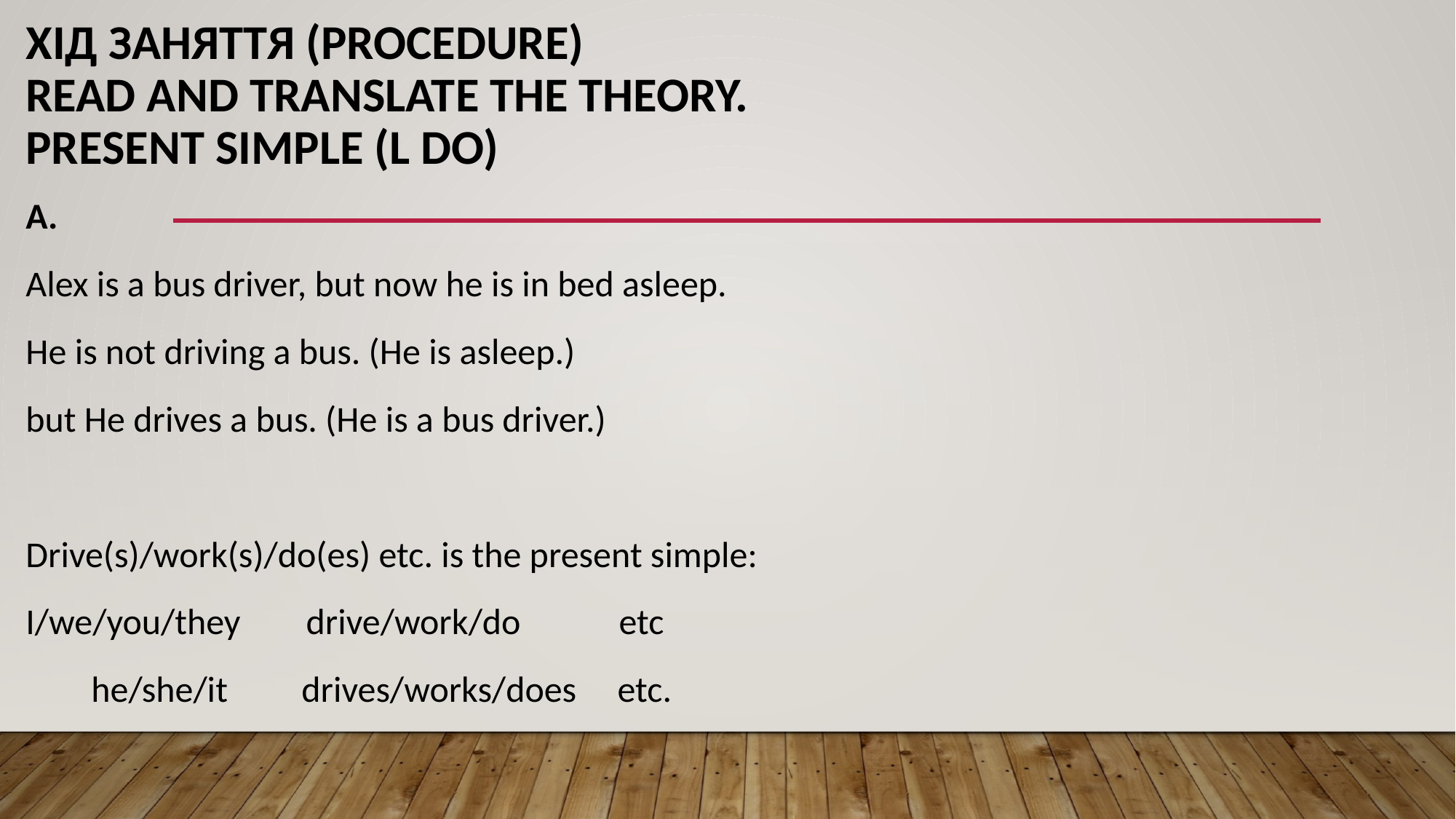

# Хід заняття (Procedure)
Read and translate the theory.
Present simple (l do)

A.
Alex is a bus driver, but now he is in bed asleep.
He is not driving a bus. (He is asleep.)
but He drives a bus. (He is a bus driver.)

Drive(s)/work(s)/do(es) etc. is the present simple:
I/we/you/they        drive/work/do            etc
        he/she/it         drives/works/does     etc.